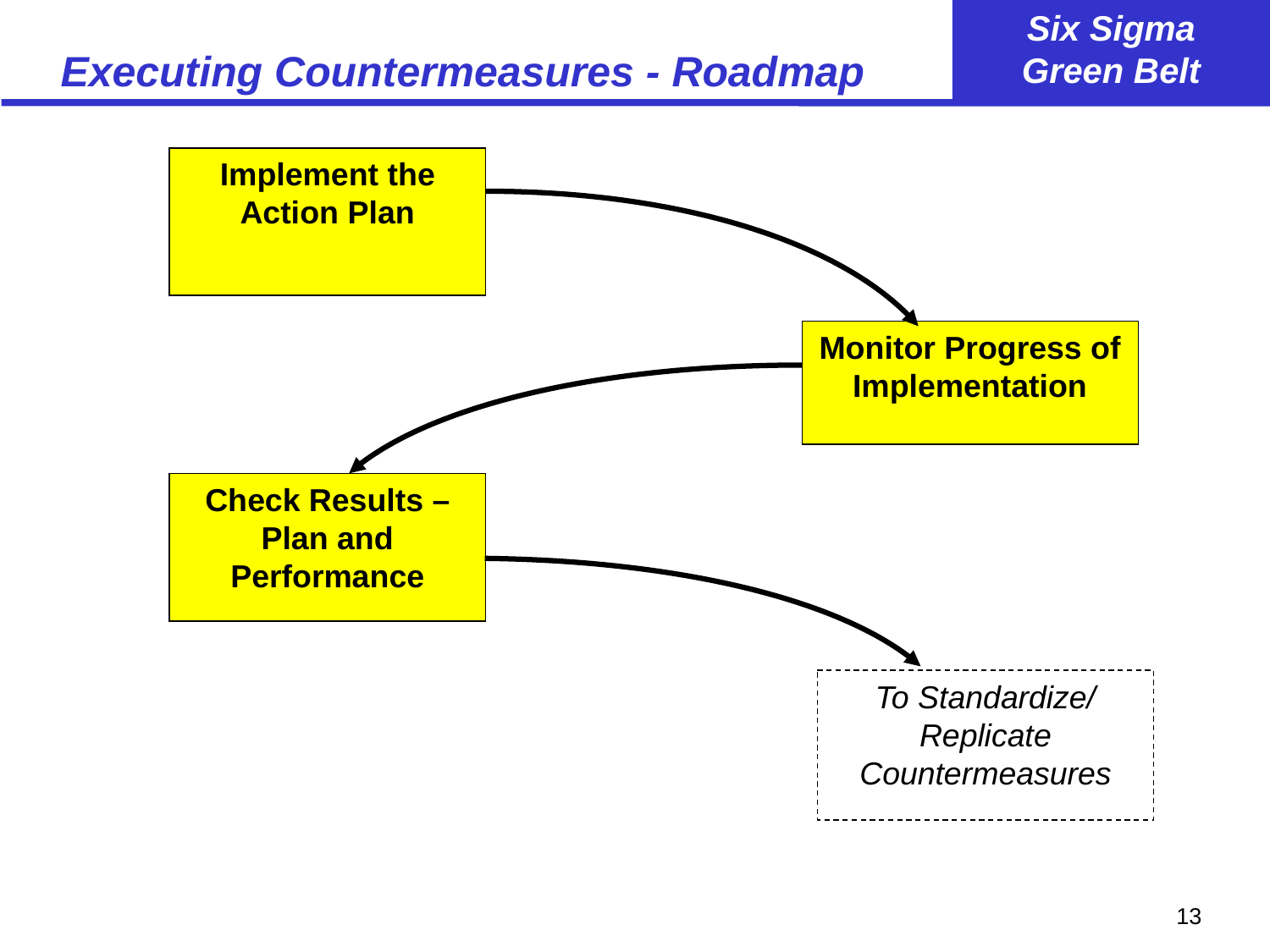

# Executing Countermeasures - Roadmap
Implement the Action Plan

Monitor Progress of Implementation

Check Results – Plan and Performance

To Standardize/ Replicate Countermeasures